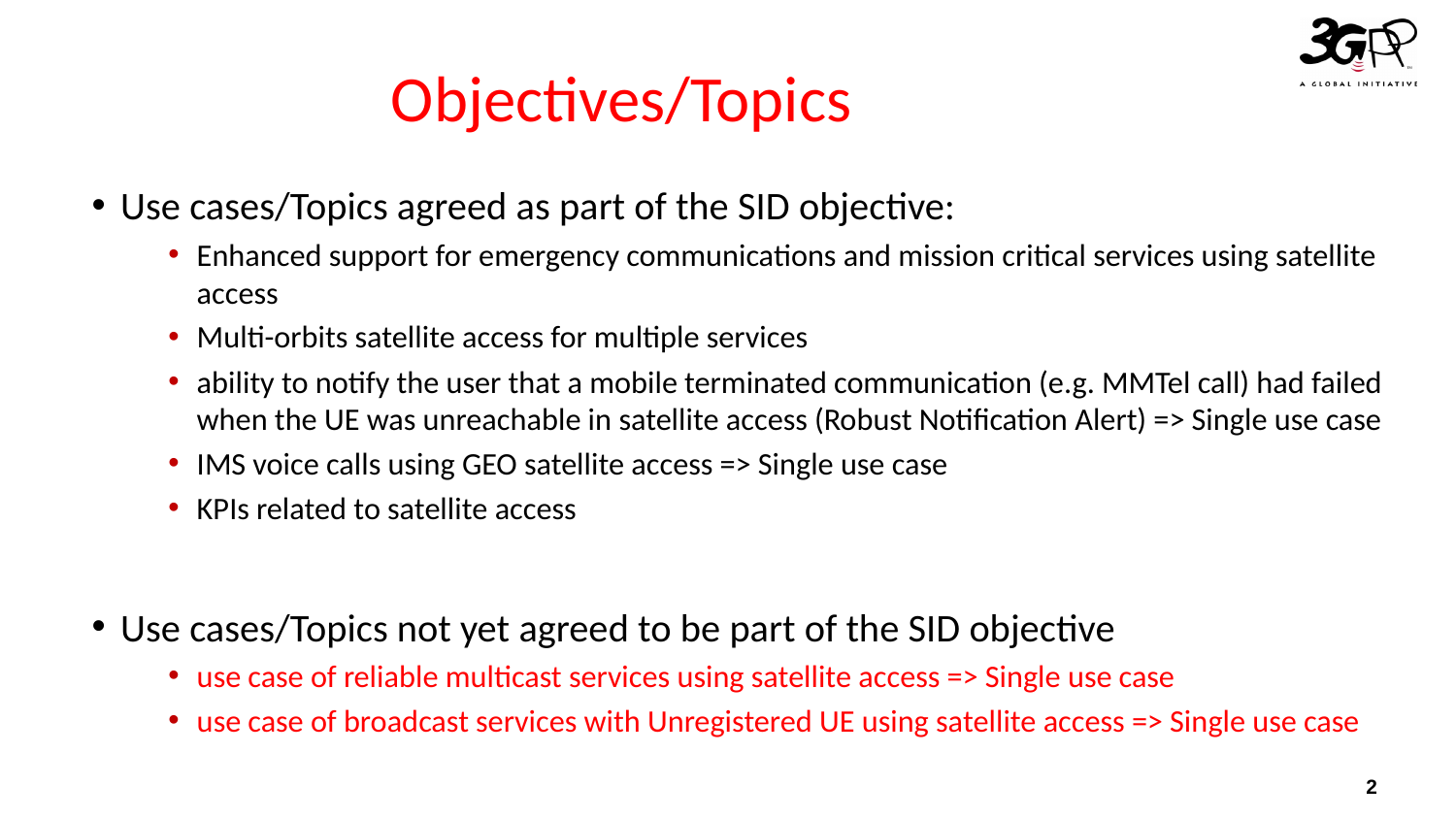

# Objectives/Topics
Use cases/Topics agreed as part of the SID objective:
Enhanced support for emergency communications and mission critical services using satellite access
Multi-orbits satellite access for multiple services
ability to notify the user that a mobile terminated communication (e.g. MMTel call) had failed when the UE was unreachable in satellite access (Robust Notification Alert) => Single use case
IMS voice calls using GEO satellite access => Single use case
KPIs related to satellite access

Use cases/Topics not yet agreed to be part of the SID objective
use case of reliable multicast services using satellite access => Single use case
use case of broadcast services with Unregistered UE using satellite access => Single use case